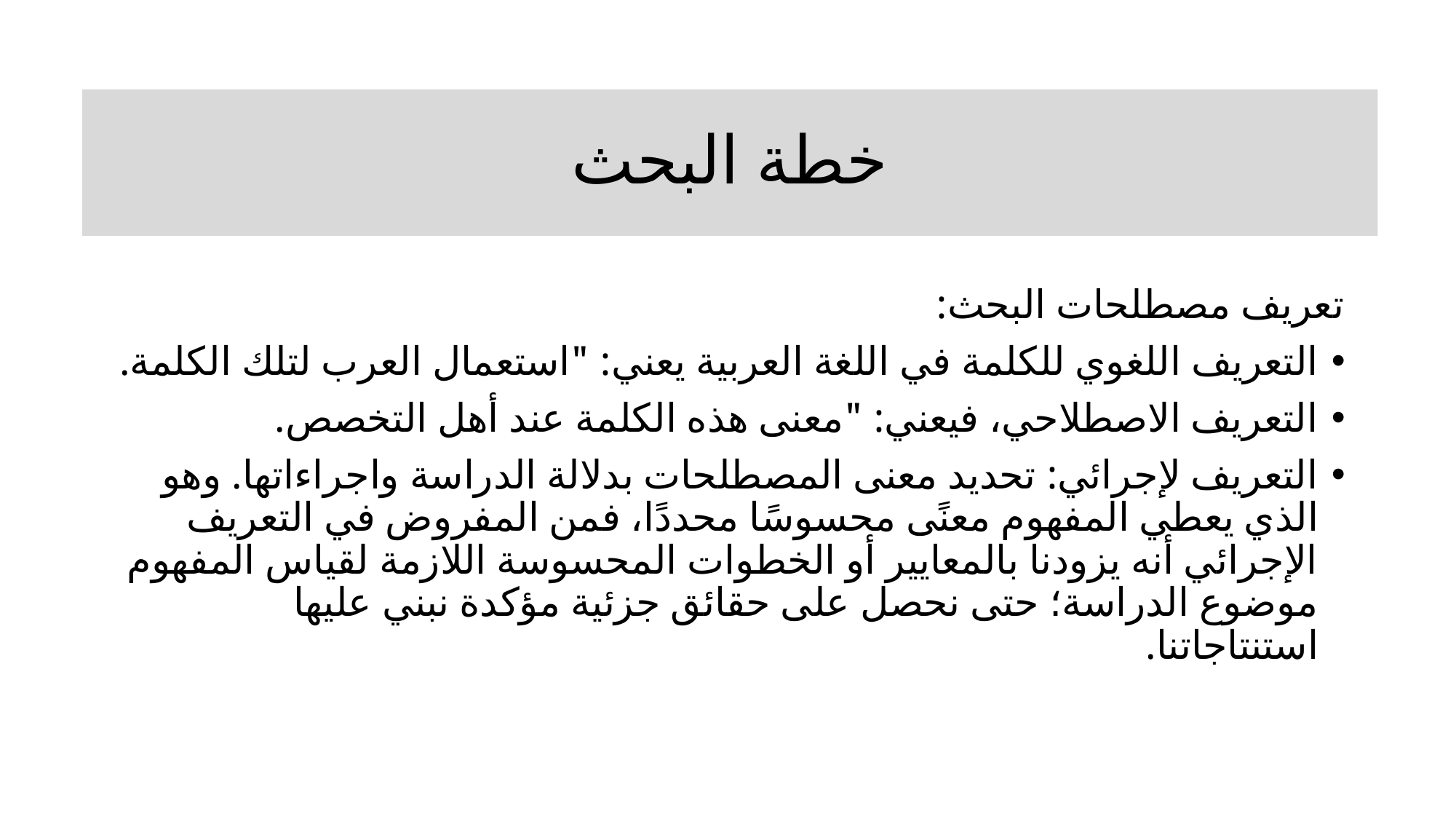

# خطة البحث

تعريف مصطلحات البحث:
التعريف اللغوي للكلمة في اللغة العربية يعني: "استعمال العرب لتلك الكلمة.
التعريف الاصطلاحي، فيعني: "معنى هذه الكلمة عند أهل التخصص.
التعريف لإجرائي: تحديد معنى المصطلحات بدلالة الدراسة واجراءاتها. وهو الذي يعطي المفهوم معنًى محسوسًا محددًا، فمن المفروض في التعريف الإجرائي أنه يزودنا بالمعايير أو الخطوات المحسوسة اللازمة لقياس المفهوم موضوع الدراسة؛ حتى نحصل على حقائق جزئية مؤكدة نبني عليها استنتاجاتنا.